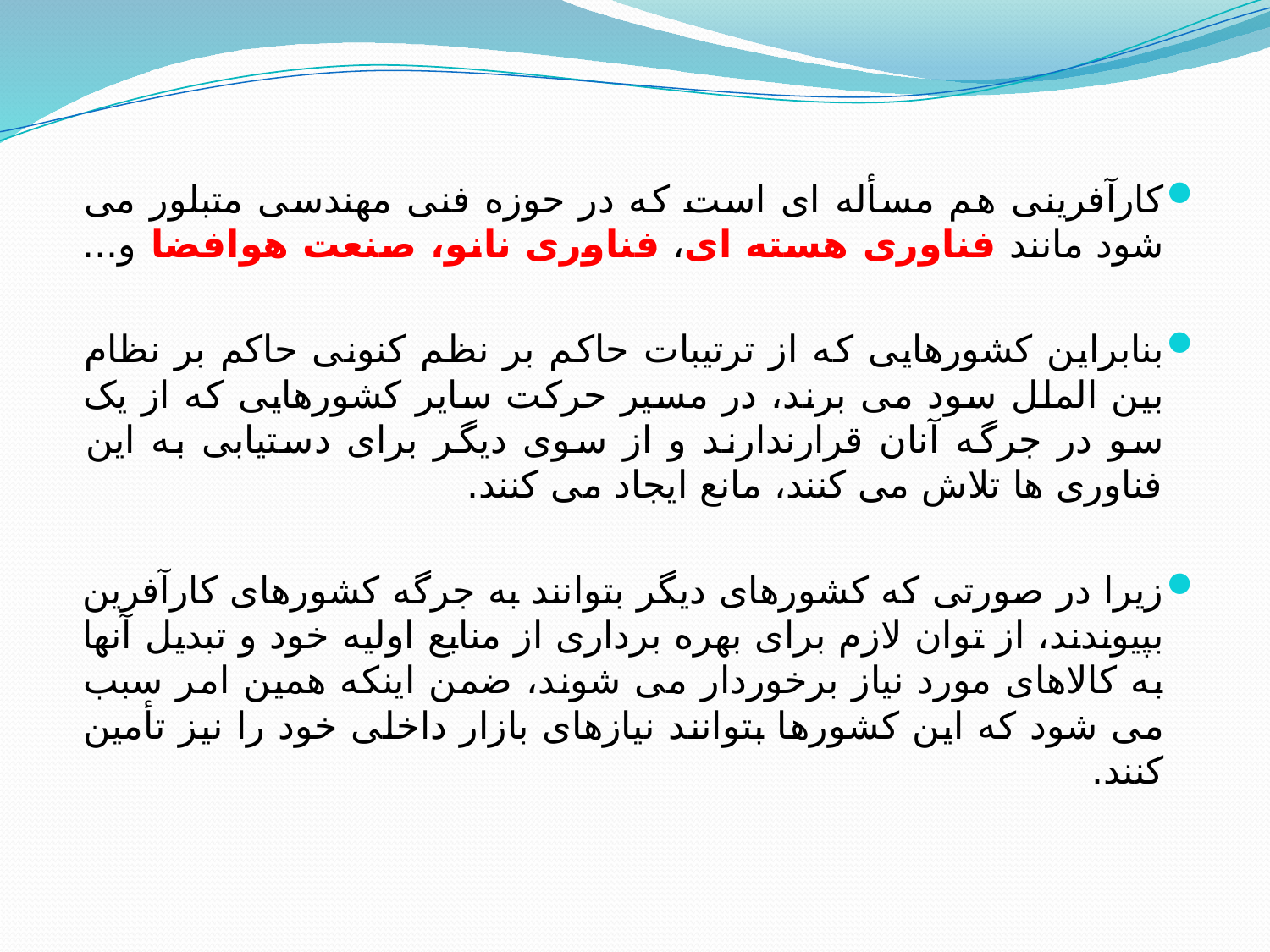

کارآفرینی هم مسأله ای است که در حوزه فنی مهندسی متبلور می شود مانند فناوری هسته ای، فناوری نانو، صنعت هوافضا و...

بنابراین کشورهایی که از ترتیبات حاکم بر نظم کنونی حاکم بر نظام بین الملل سود می برند، در مسیر حرکت سایر کشورهایی که از یک سو در جرگه آنان قرارندارند و از سوی دیگر برای دستیابی به این فناوری ها تلاش می کنند، مانع ایجاد می کنند.

زیرا در صورتی که کشورهای دیگر بتوانند به جرگه کشورهای کارآفرین بپیوندند، از توان لازم برای بهره برداری از منابع اولیه خود و تبدیل آنها به کالاهای مورد نیاز برخوردار می شوند، ضمن اینکه همین امر سبب می شود که این کشورها بتوانند نیازهای بازار داخلی خود را نیز تأمین کنند.